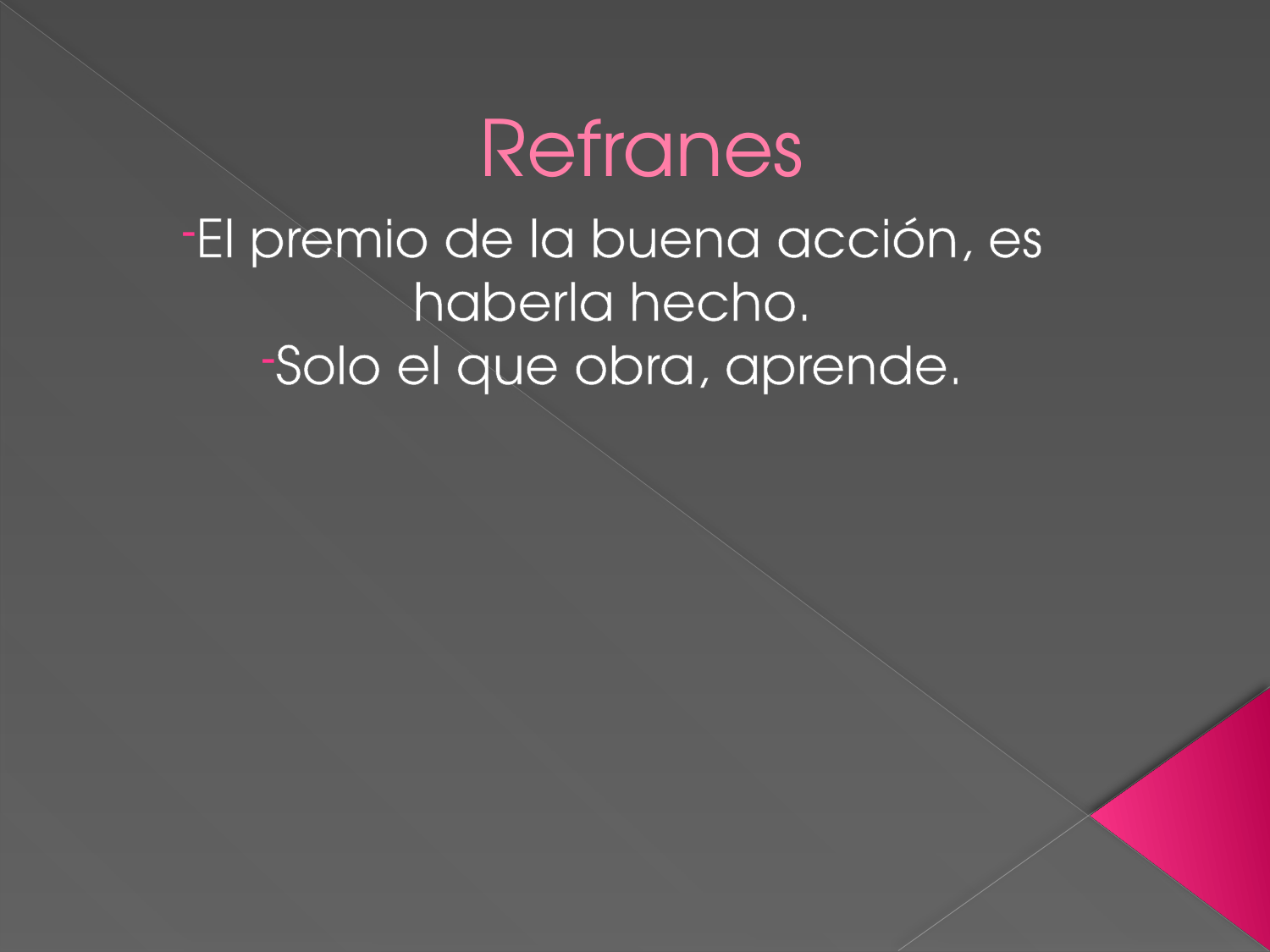

# Refranes
El premio de la buena acción, es haberla hecho.
Solo el que obra, aprende.